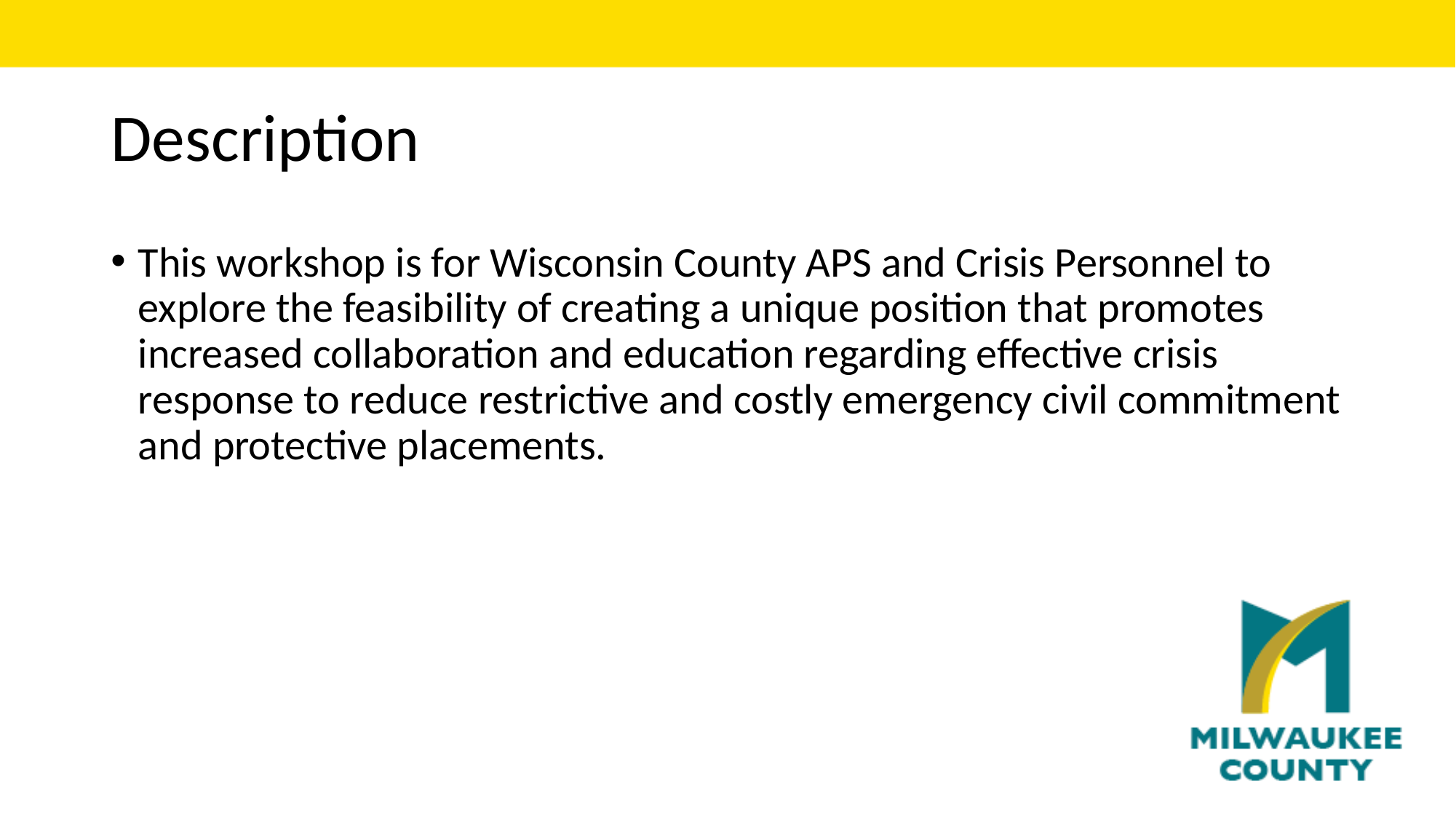

# Description
This workshop is for Wisconsin County APS and Crisis Personnel to explore the feasibility of creating a unique position that promotes increased collaboration and education regarding effective crisis response to reduce restrictive and costly emergency civil commitment and protective placements.